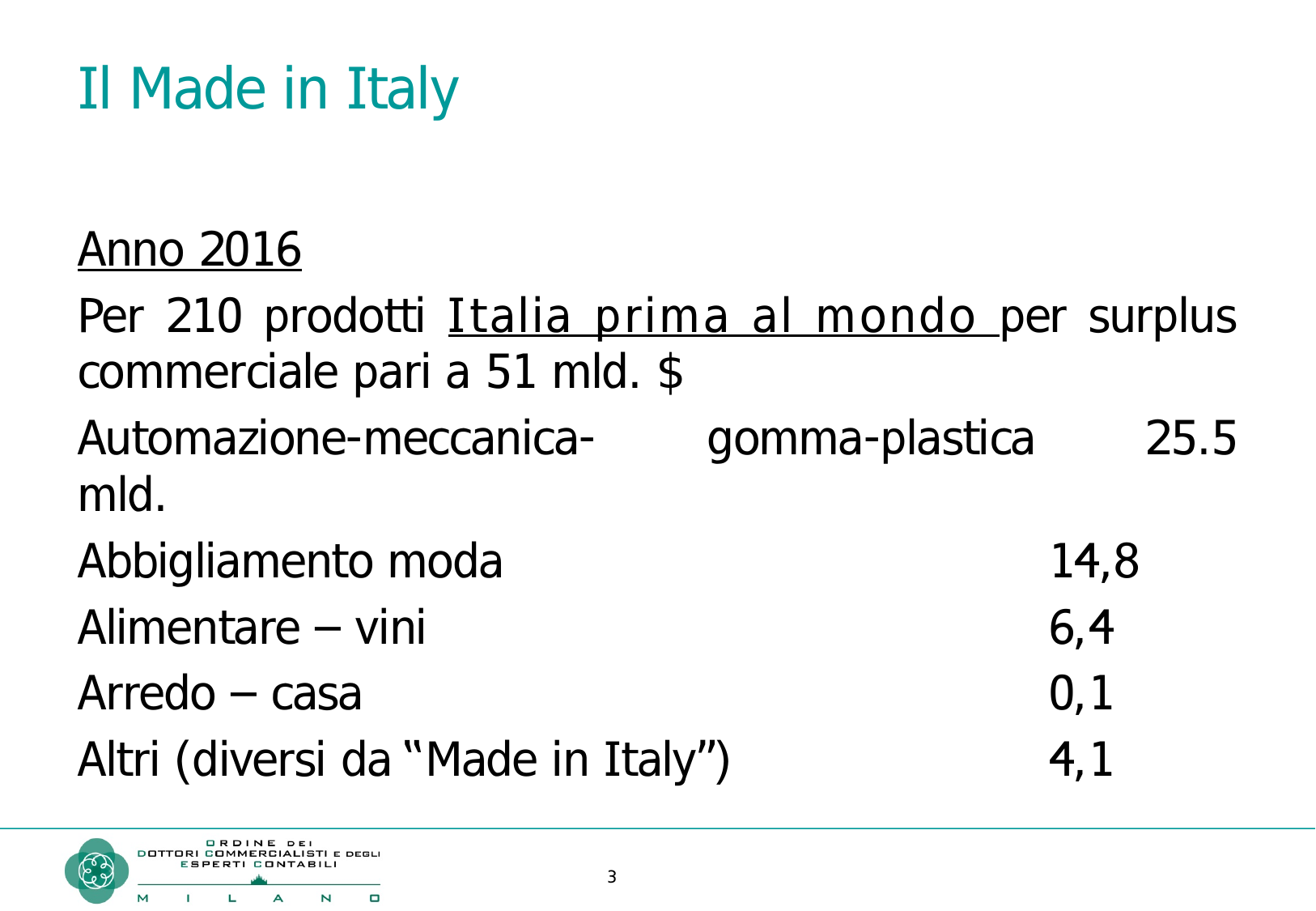

# Il Made in Italy
Anno 2016
Per 210 prodotti Italia prima al mondo per surplus commerciale pari a 51 mld. $
Automazione-meccanica- gomma-plastica	25.5 mld.
Abbigliamento moda					14,8
Alimentare – vini						6,4
Arredo – casa						0,1
Altri (diversi da “Made in Italy”)			4,1